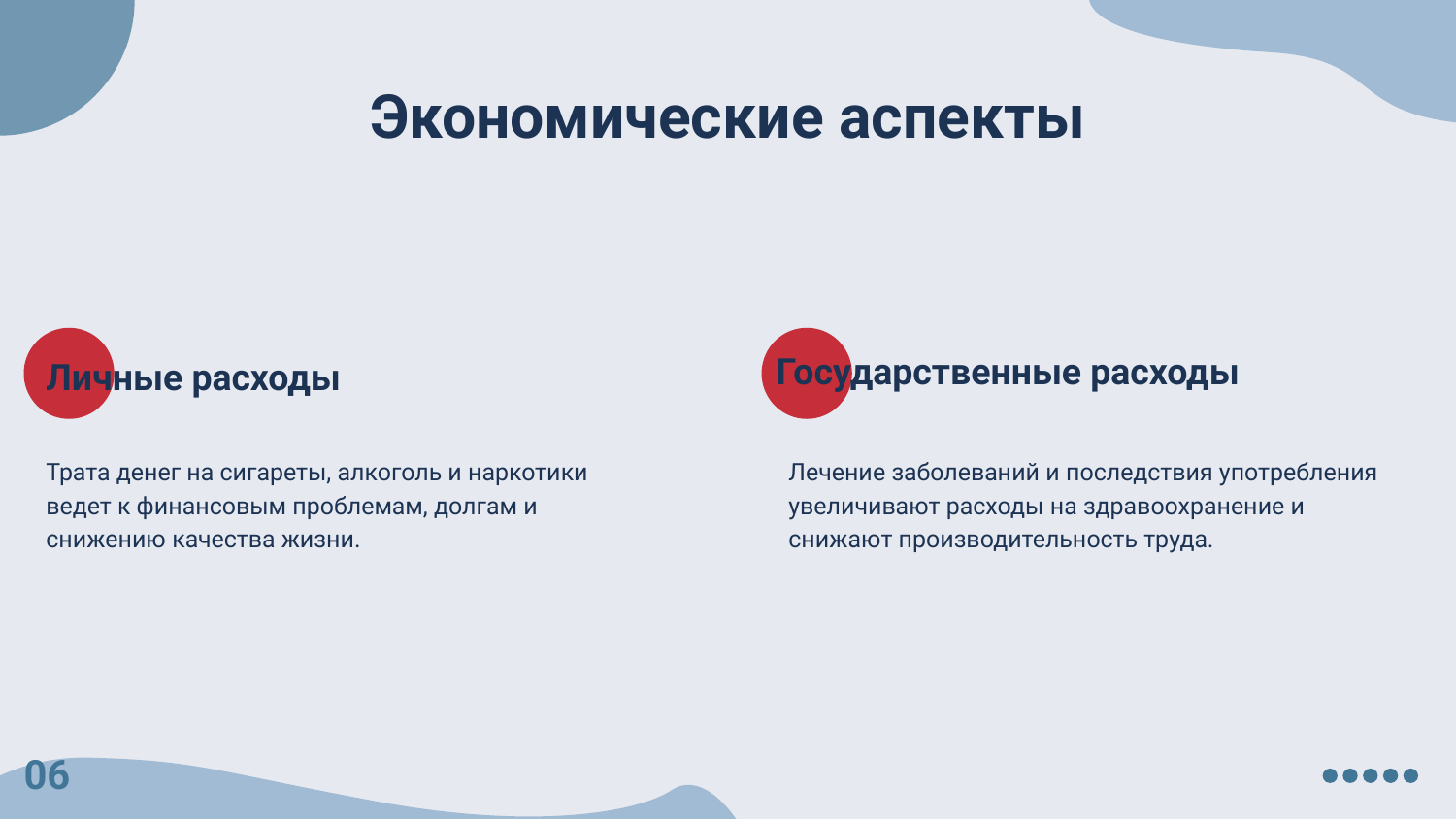

# Экономические аспекты

Государственные расходы

Личные расходы
Трата денег на сигареты, алкоголь и наркотики ведет к финансовым проблемам, долгам и снижению качества жизни.

Лечение заболеваний и последствия употребления увеличивают расходы на здравоохранение и снижают производительность труда.

06